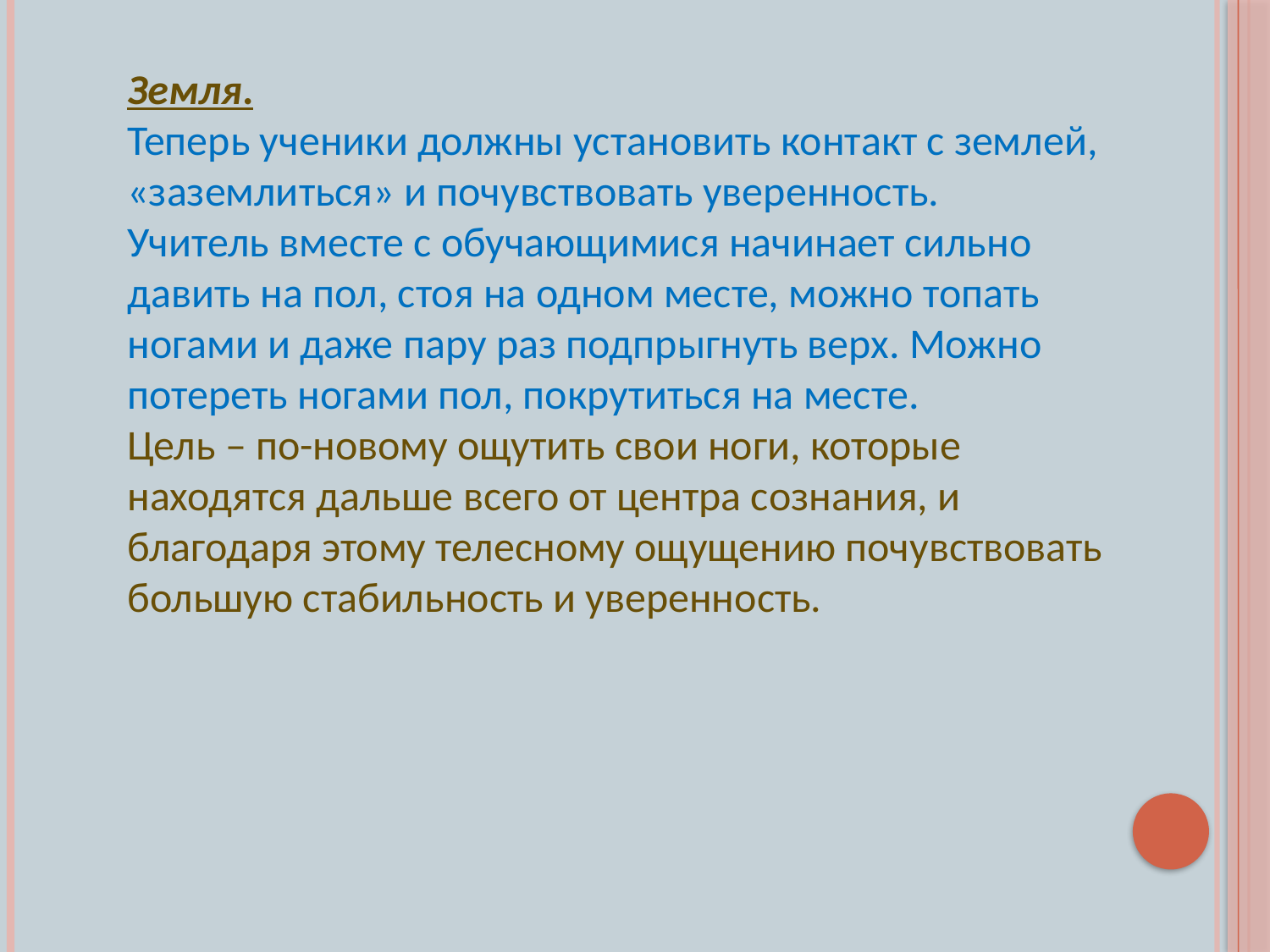

Земля.
Теперь ученики должны установить контакт с землей, «заземлиться» и почувствовать уверенность.
Учитель вместе с обучающимися начинает сильно давить на пол, стоя на одном месте, можно топать ногами и даже пару раз подпрыгнуть верх. Можно потереть ногами пол, покрутиться на месте.
Цель – по-новому ощутить свои ноги, которые находятся дальше всего от центра сознания, и благодаря этому телесному ощущению почувствовать большую стабильность и уверенность.